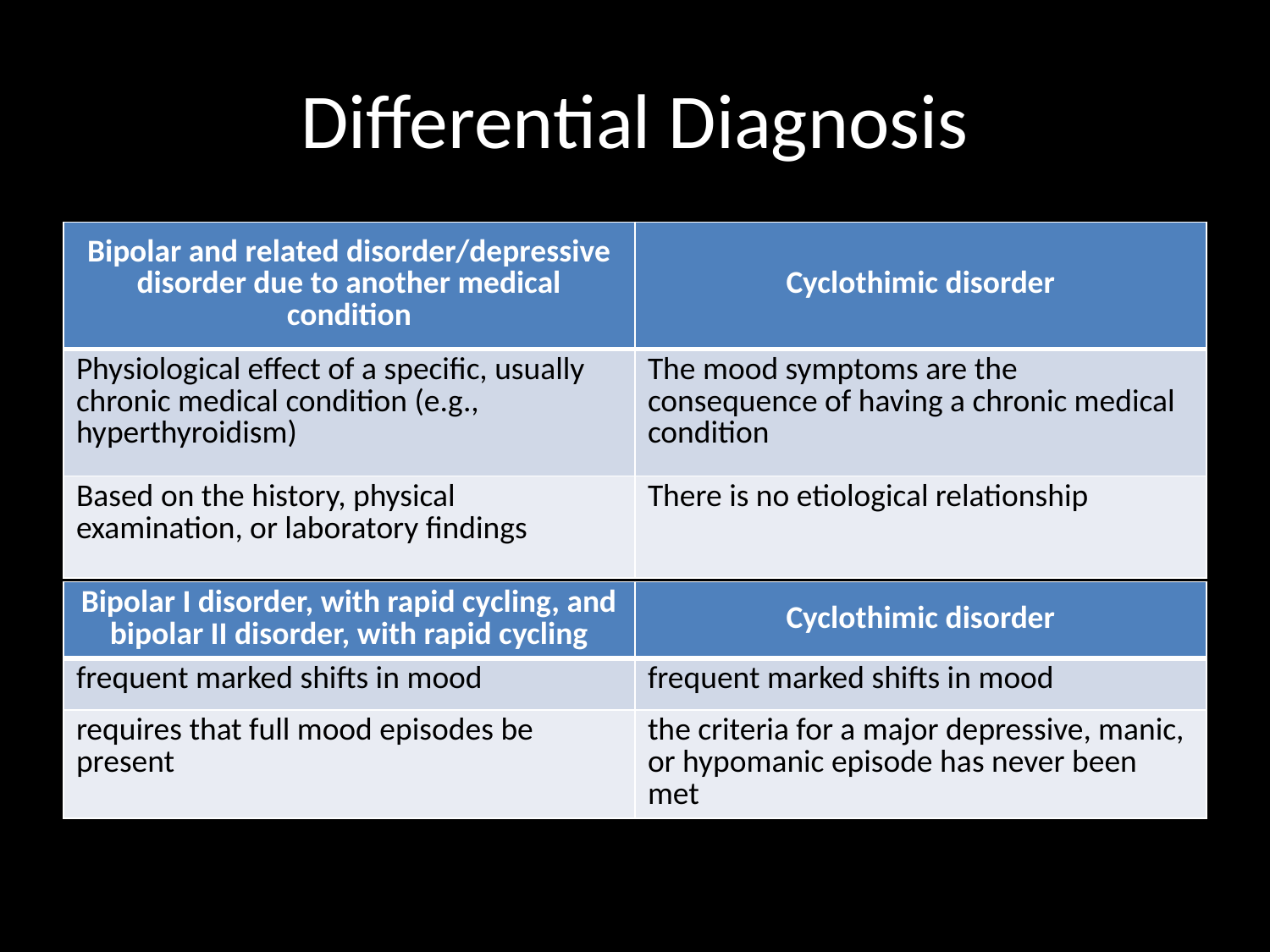

# Differential Diagnosis

| Bipolar and related disorder/depressive disorder due to another medical condition | Cyclothimic disorder |
| --- | --- |
| Physiological effect of a specific, usually chronic medical condition (e.g., hyperthyroidism) | The mood symptoms are the consequence of having a chronic medical condition |
| Based on the history, physical examination, or laboratory findings | There is no etiological relationship |
| Bipolar I disorder, with rapid cycling, and bipolar II disorder, with rapid cycling | Cyclothimic disorder |
| --- | --- |
| frequent marked shifts in mood | frequent marked shifts in mood |
| requires that full mood episodes be present | the criteria for a major depressive, manic, or hypomanic episode has never been met |